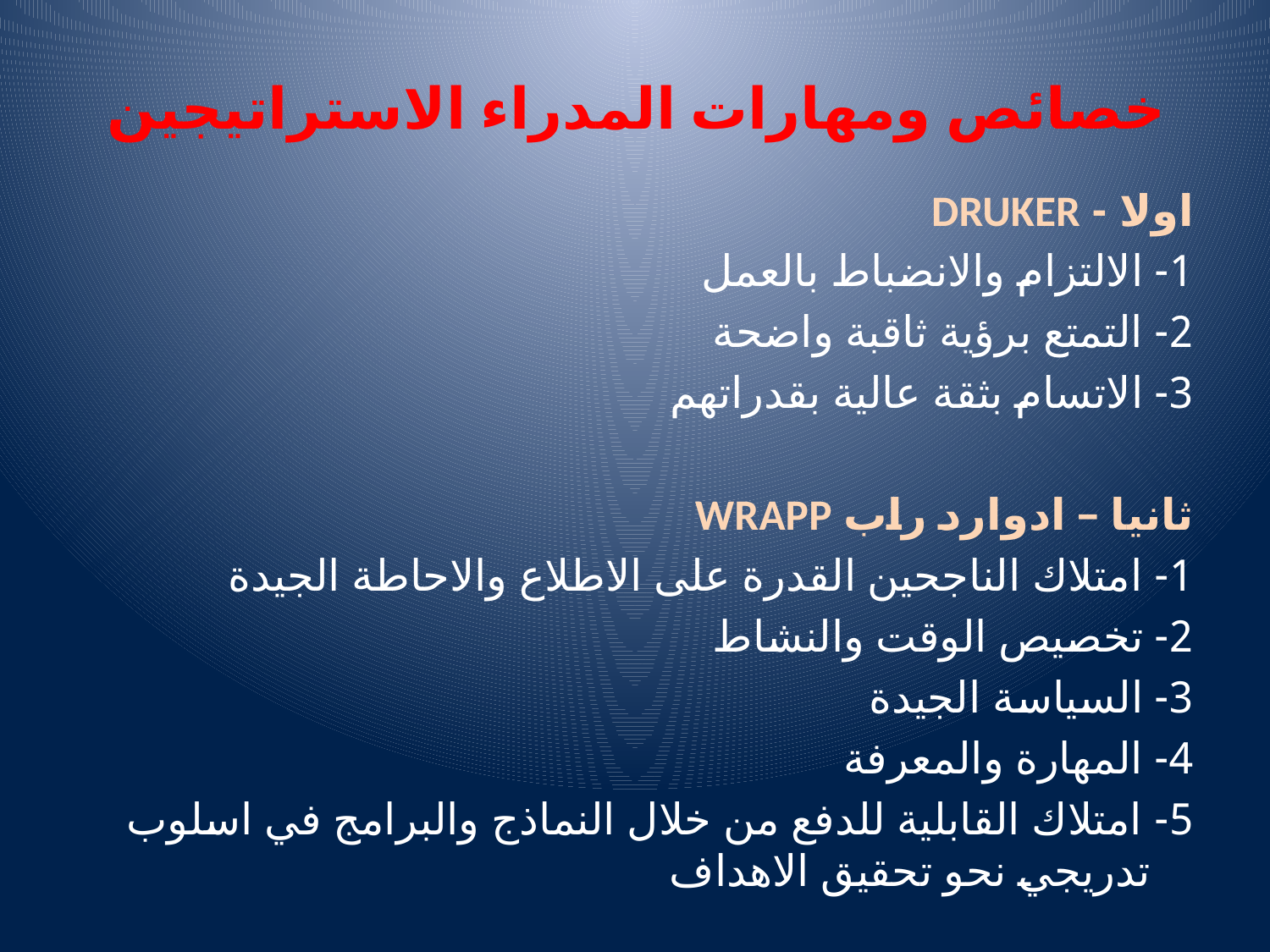

# خصائص ومهارات المدراء الاستراتيجين
اولا - DRUKER
1- الالتزام والانضباط بالعمل
2- التمتع برؤية ثاقبة واضحة
3- الاتسام بثقة عالية بقدراتهم

ثانيا – ادوارد راب WRAPP
1- امتلاك الناجحين القدرة على الاطلاع والاحاطة الجيدة
2- تخصيص الوقت والنشاط
3- السياسة الجيدة
4- المهارة والمعرفة
5- امتلاك القابلية للدفع من خلال النماذج والبرامج في اسلوب تدريجي نحو تحقيق الاهداف